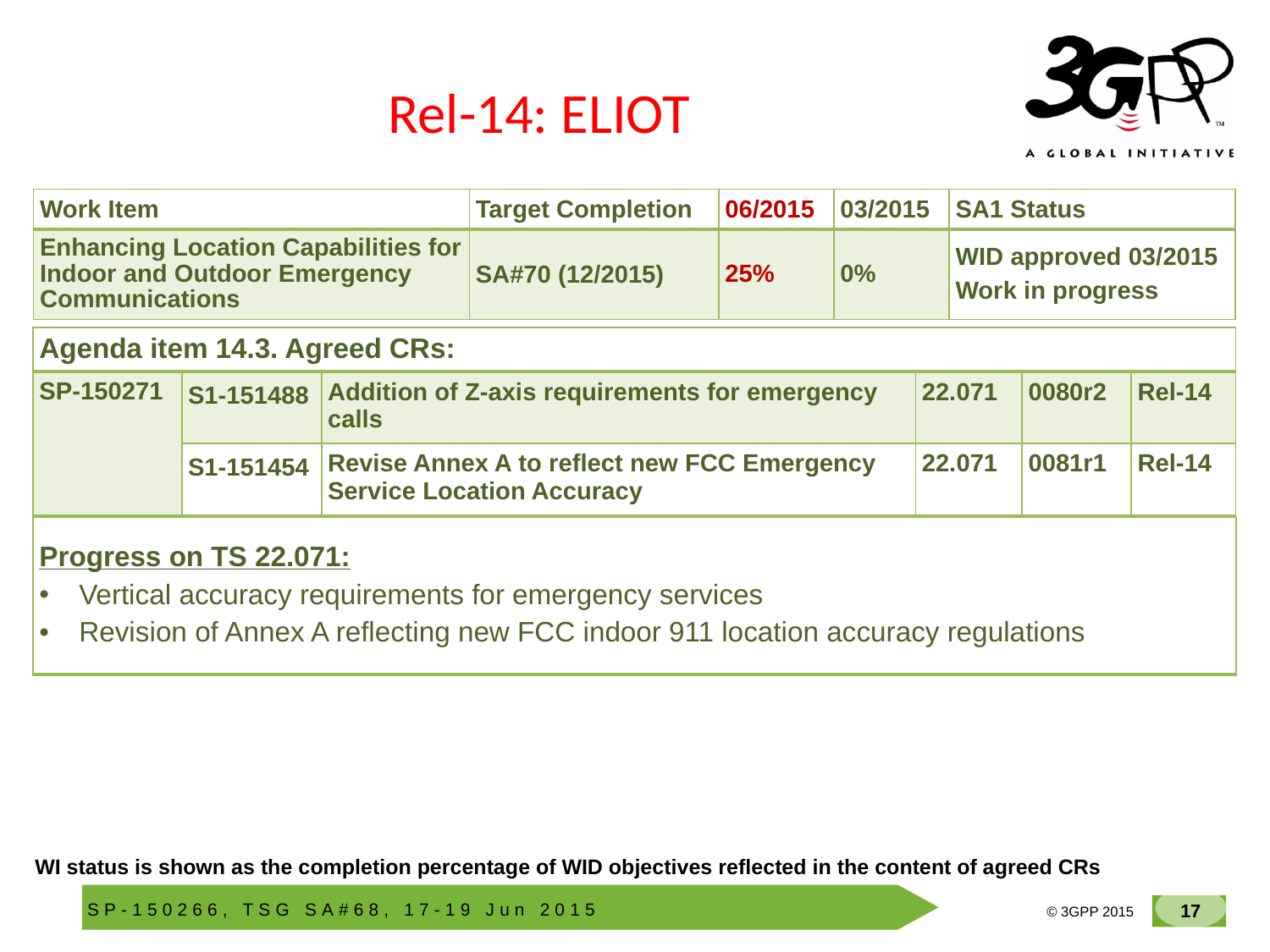

# Rel-14: ELIOT
| Work Item | Target Completion | 06/2015 | 03/2015 | SA1 Status |
| --- | --- | --- | --- | --- |
| Enhancing Location Capabilities for Indoor and Outdoor Emergency Communications | SA#70 (12/2015) | 25% | 0% | WID approved 03/2015 Work in progress |
| Agenda item 14.3. Agreed CRs: |  |  |  |  |  |
| --- | --- | --- | --- | --- | --- |
| SP-150271 | S1-151488 | Addition of Z-axis requirements for emergency calls | 22.071 | 0080r2 | Rel-14 |
|  | S1-151454 | Revise Annex A to reflect new FCC Emergency Service Location Accuracy | 22.071 | 0081r1 | Rel-14 |
| Progress on TS 22.071: Vertical accuracy requirements for emergency services Revision of Annex A reflecting new FCC indoor 911 location accuracy regulations |
| --- |
WI status is shown as the completion percentage of WID objectives reflected in the content of agreed CRs